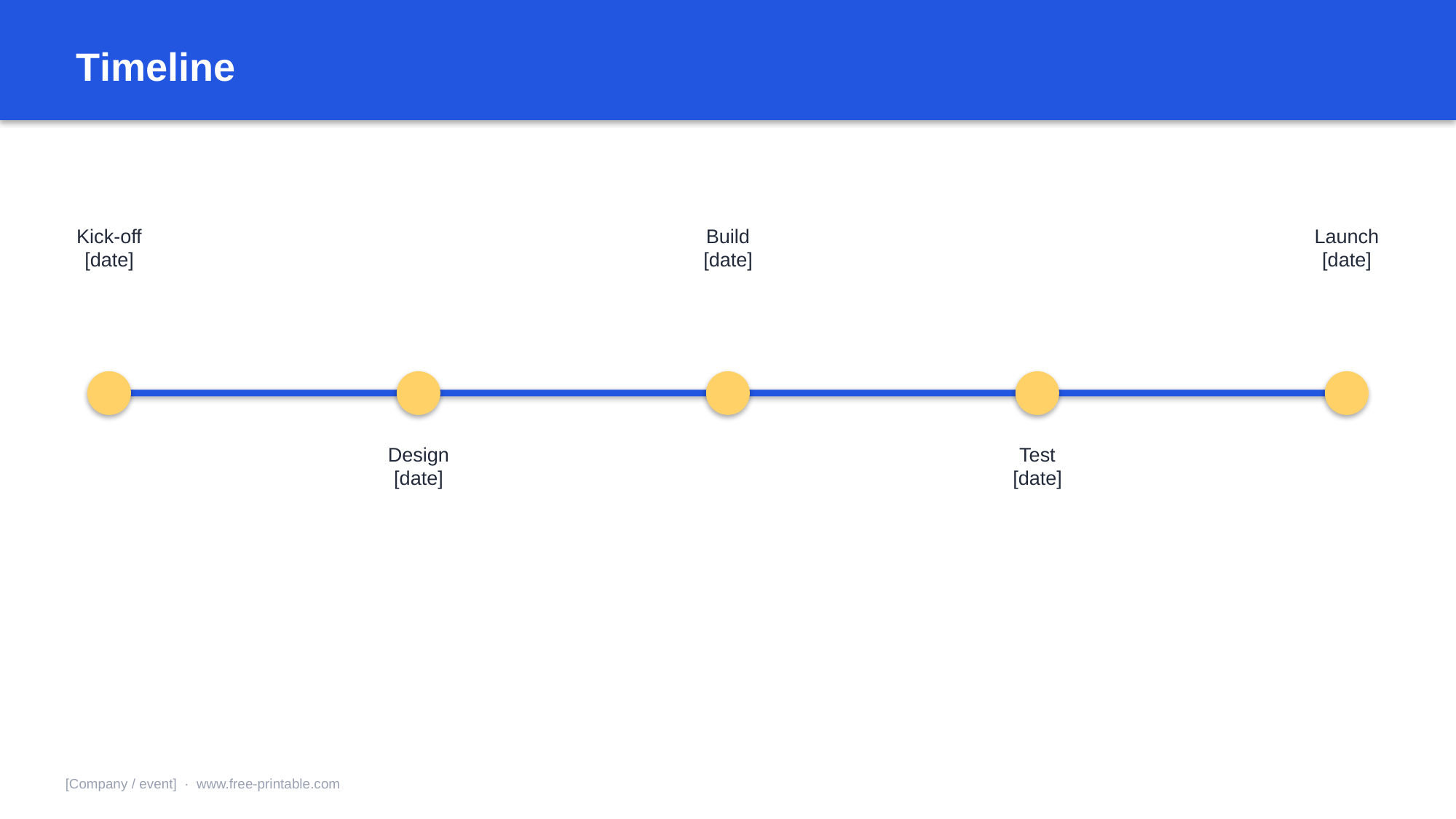

Timeline
Kick-off
[date]
Build
[date]
Launch
[date]

Design
[date]
Test
[date]
[Company / event]  ·  www.free-printable.com